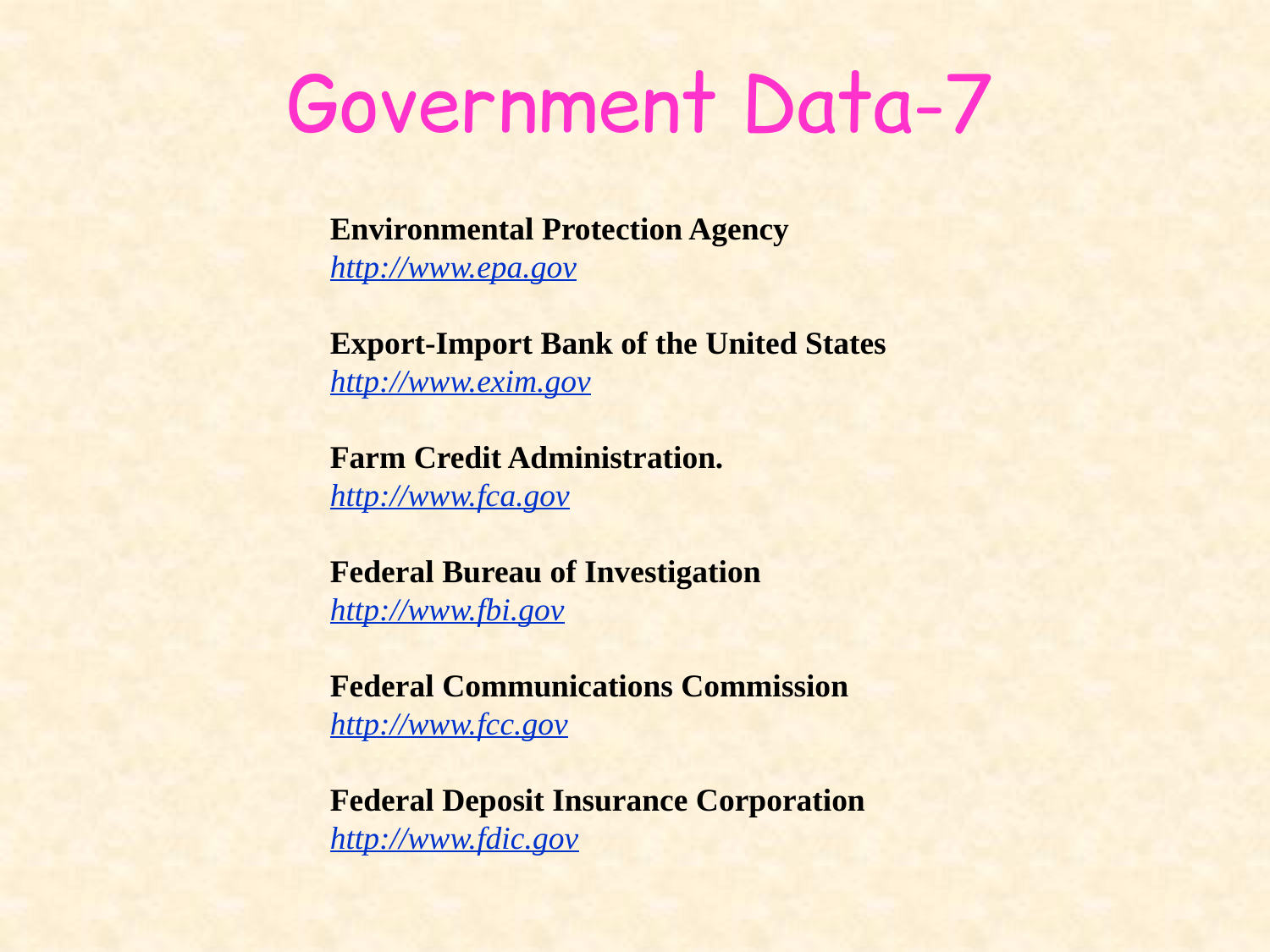

# Government Data-7
Environmental Protection Agency
http://www.epa.gov

Export-Import Bank of the United States
http://www.exim.gov

Farm Credit Administration.
http://www.fca.gov

Federal Bureau of Investigation
http://www.fbi.gov

Federal Communications Commission
http://www.fcc.gov

Federal Deposit Insurance Corporation
http://www.fdic.gov